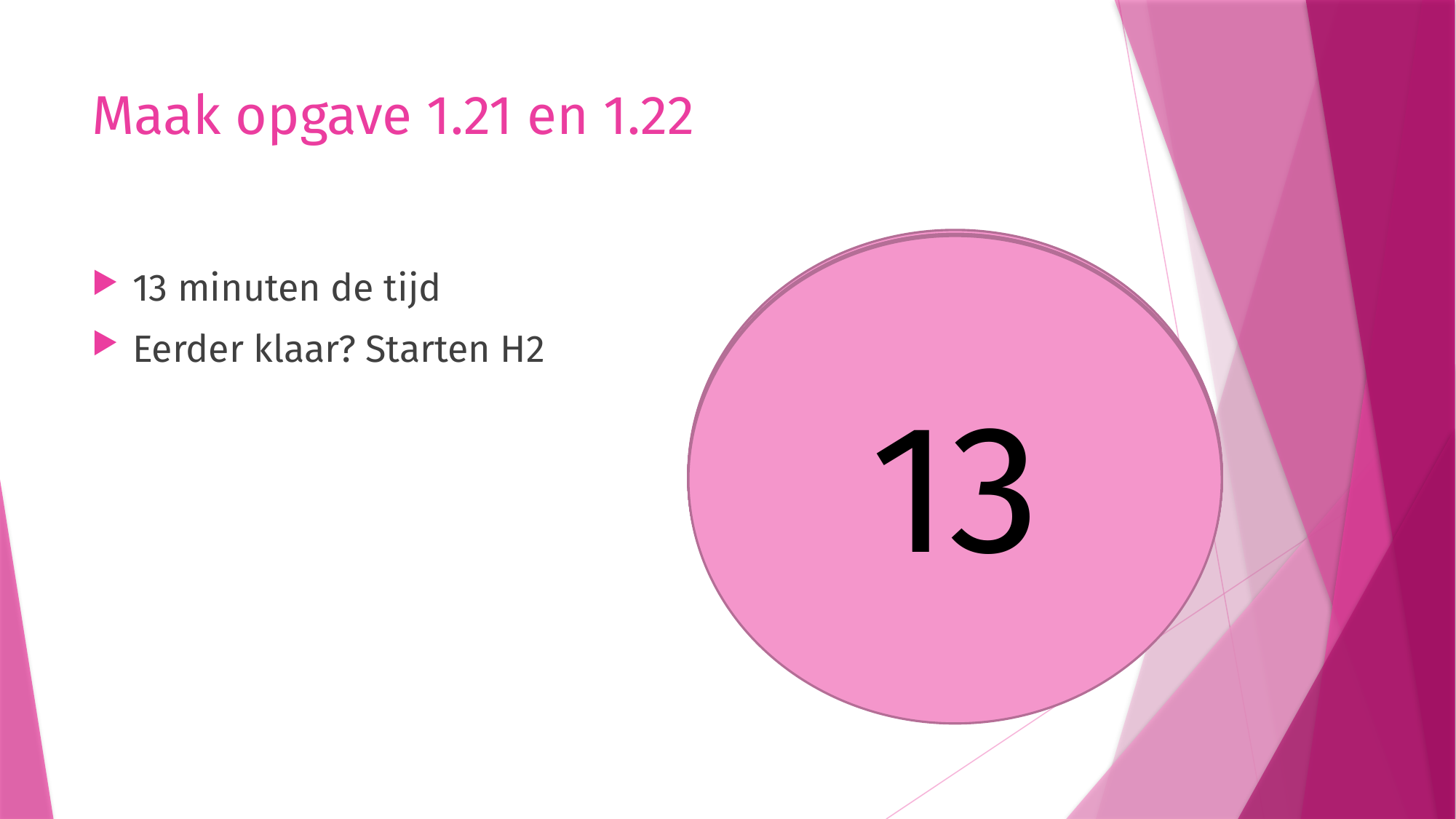

# Maak opgave 1.21 en 1.22
10
9
8
11
12
5
6
7
4
3
1
2
13
13 minuten de tijd
Eerder klaar? Starten H2